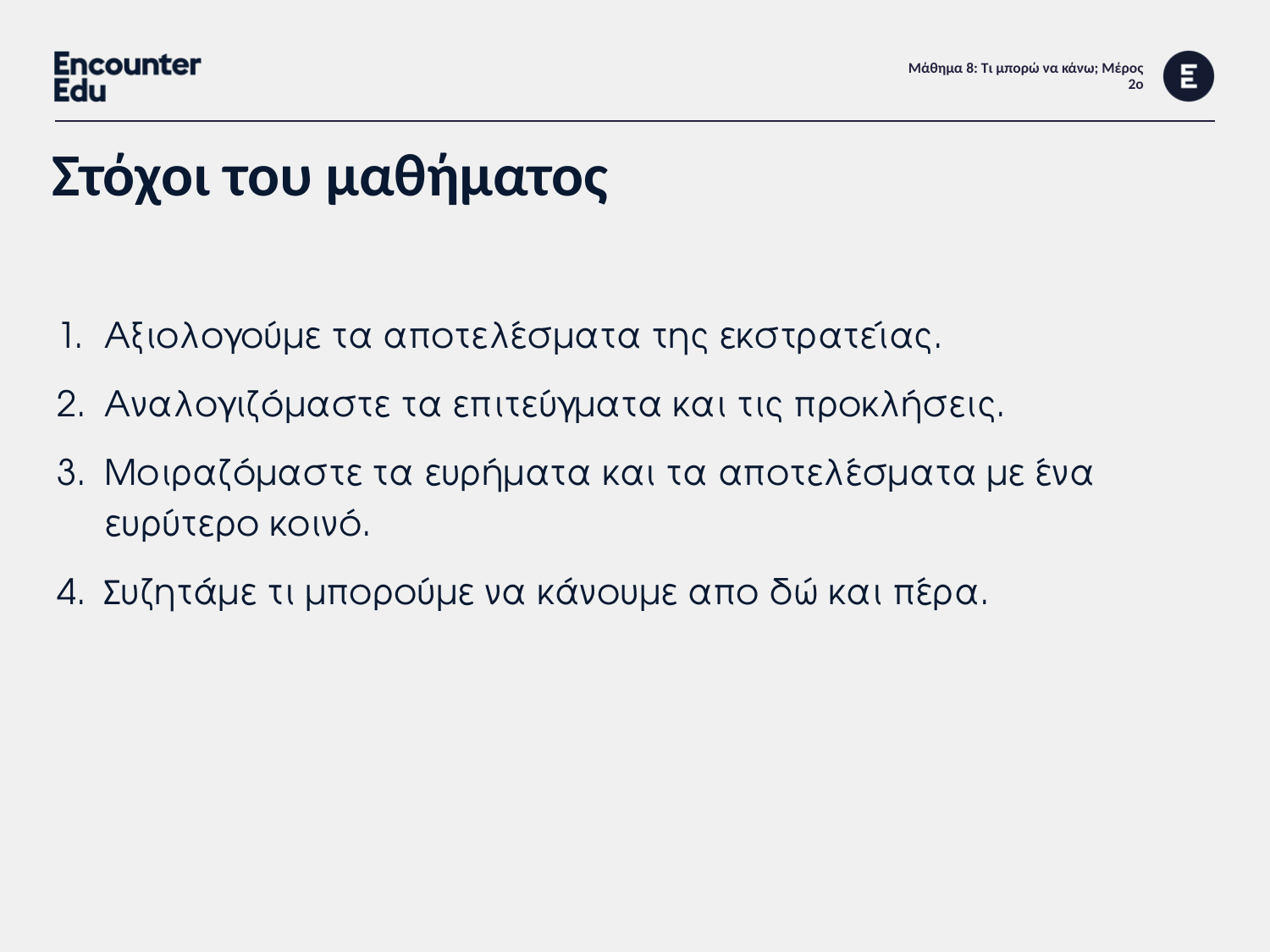

# Μάθημα 8: Τι μπορώ να κάνω; Μέρος 2ο
Αξιολογούμε τα αποτελέσματα της εκστρατείας.
Αναλογιζόμαστε τα επιτεύγματα και τις προκλήσεις.
Μοιραζόμαστε τα ευρήματα και τα αποτελέσματα με ένα ευρύτερο κοινό.
Συζητάμε τι μπορούμε να κάνουμε απο δώ και πέρα.